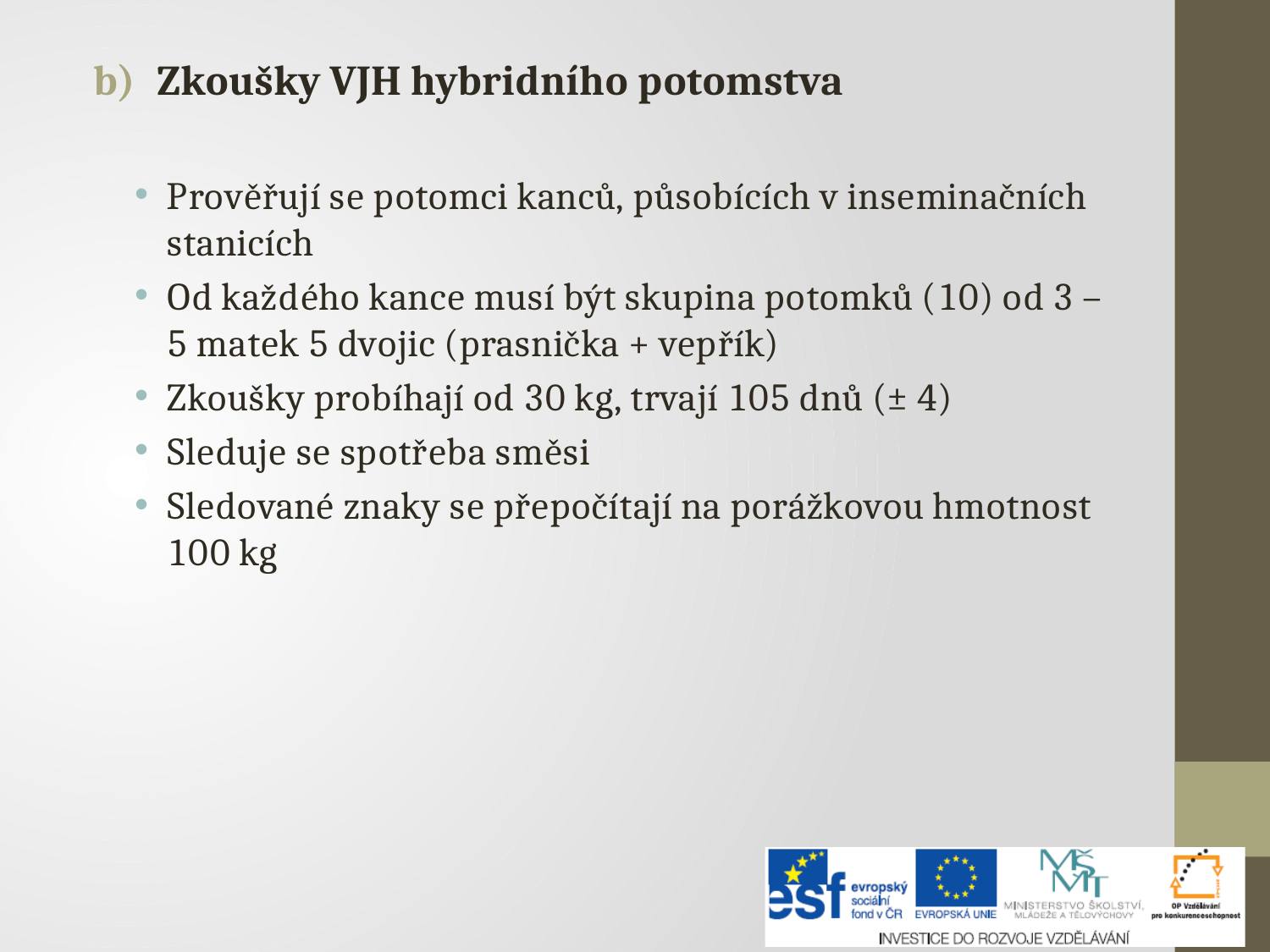

Zkoušky VJH hybridního potomstva

Prověřují se potomci kanců, působících v inseminačních stanicích
Od každého kance musí být skupina potomků (10) od 3 – 5 matek 5 dvojic (prasnička + vepřík)
Zkoušky probíhají od 30 kg, trvají 105 dnů (± 4)
Sleduje se spotřeba směsi
Sledované znaky se přepočítají na porážkovou hmotnost 100 kg